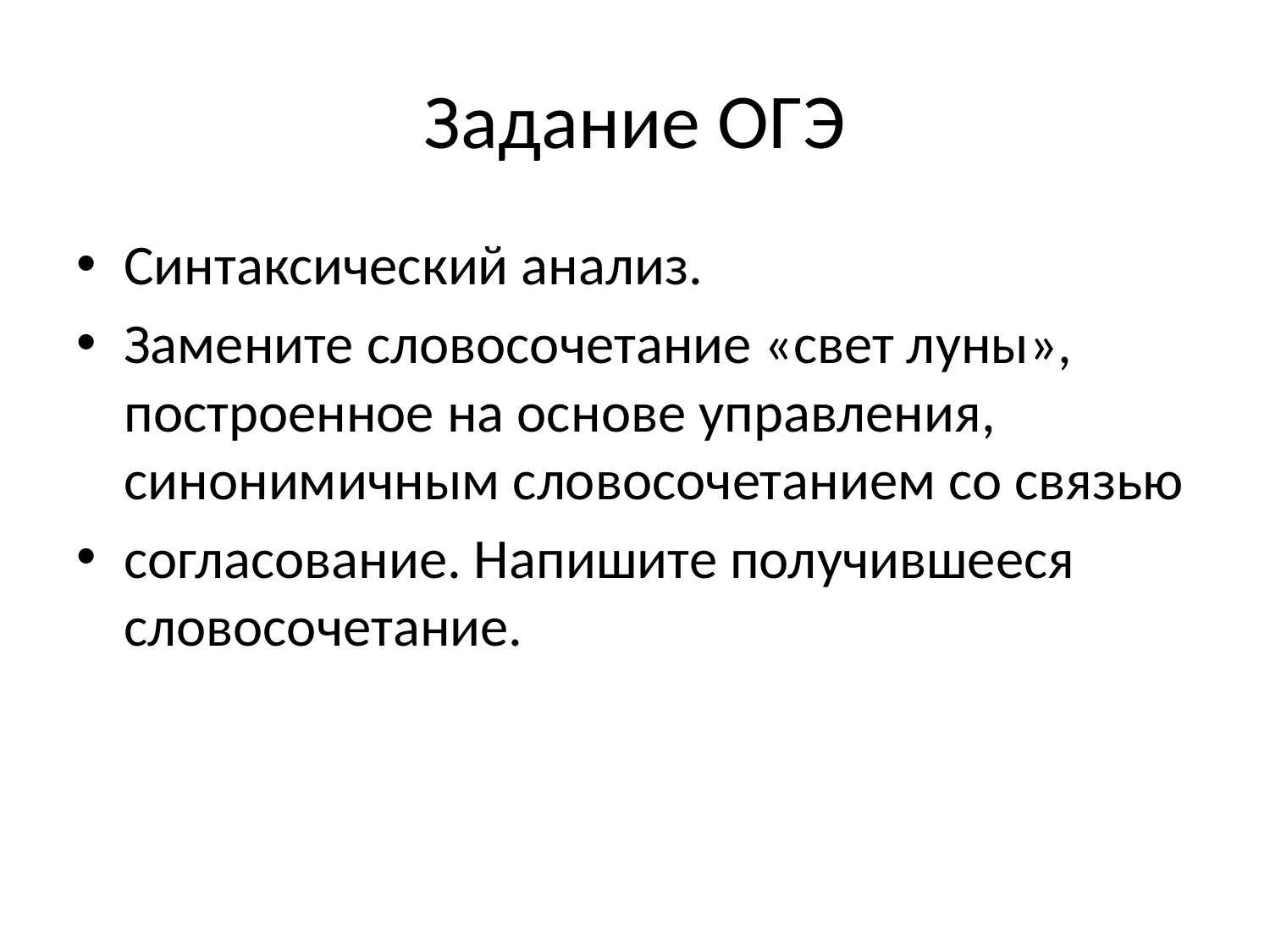

# Задание ОГЭ
Синтаксический анализ.
Замените словосочетание «свет луны», построенное на основе управления, синонимичным словосочетанием со связью
согласование. Напишите получившееся словосочетание.